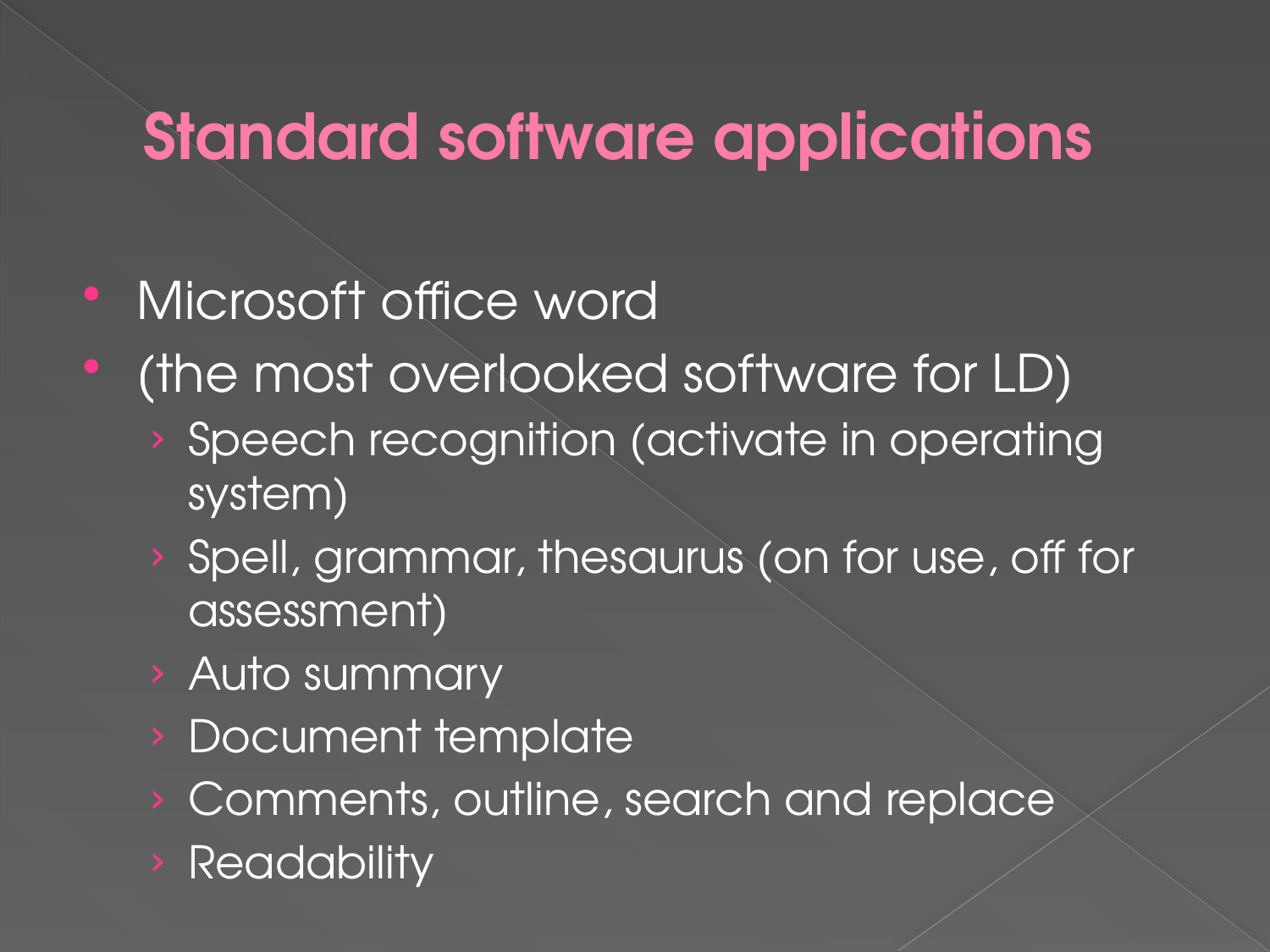

# Standard software applications
Microsoft office word
(the most overlooked software for LD)
Speech recognition (activate in operating system)
Spell, grammar, thesaurus (on for use, off for assessment)
Auto summary
Document template
Comments, outline, search and replace
Readability